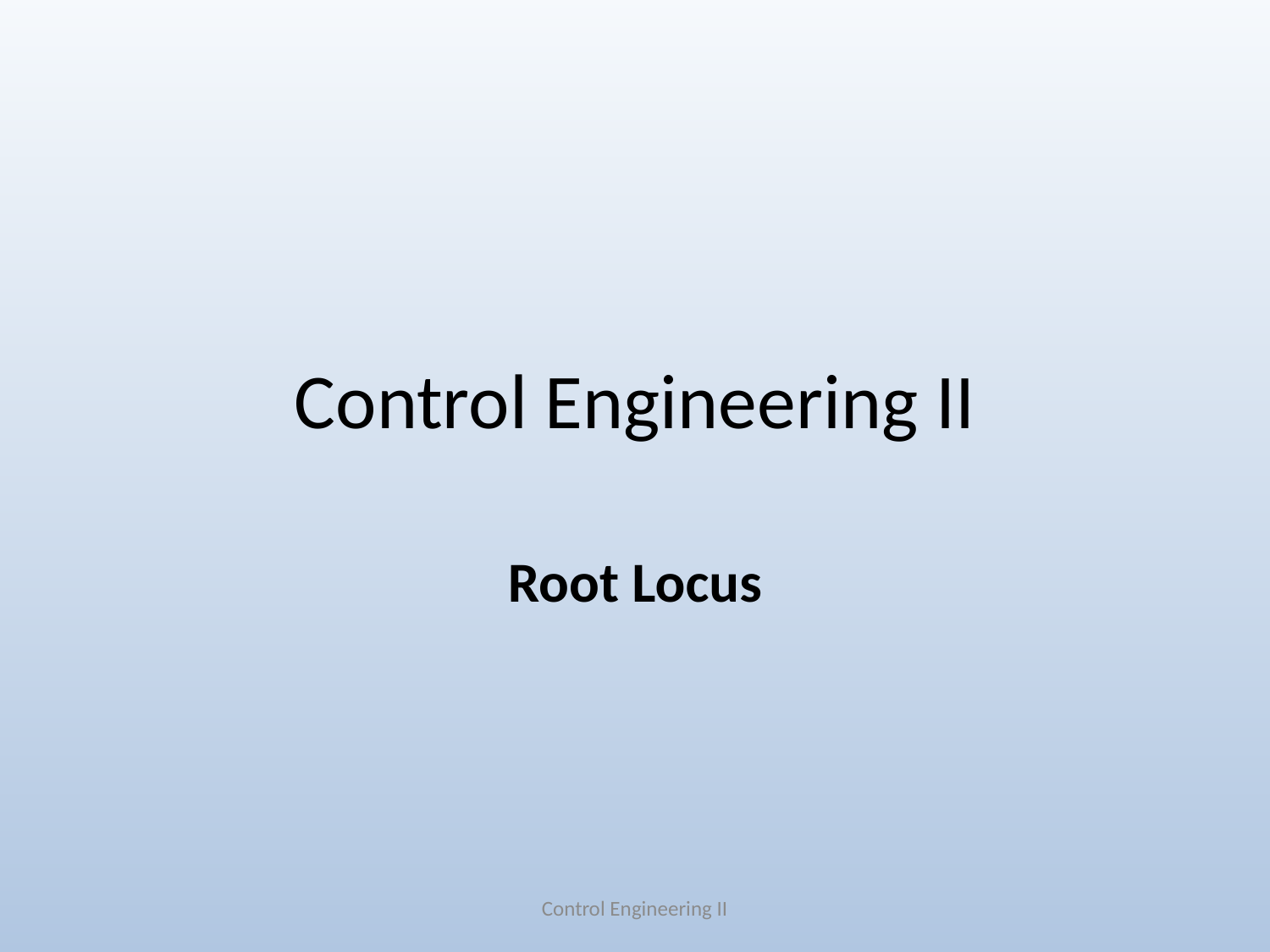

# Control Engineering II
Root Locus
Control Engineering II